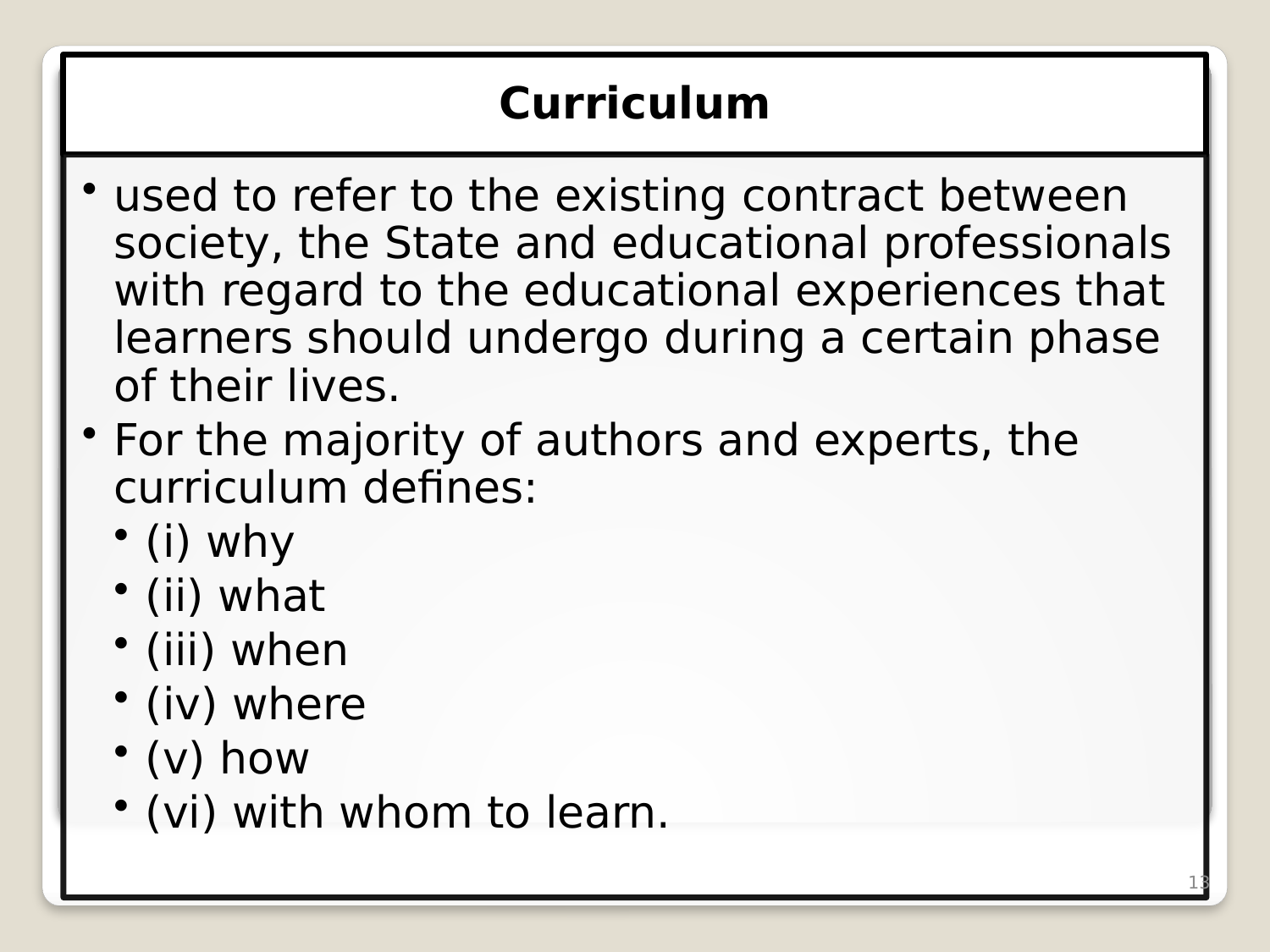

Curriculum
used to refer to the existing contract between society, the State and educational professionals with regard to the educational experiences that learners should undergo during a certain phase of their lives.
For the majority of authors and experts, the curriculum defines:
(i) why
(ii) what
(iii) when
(iv) where
(v) how
(vi) with whom to learn.
13